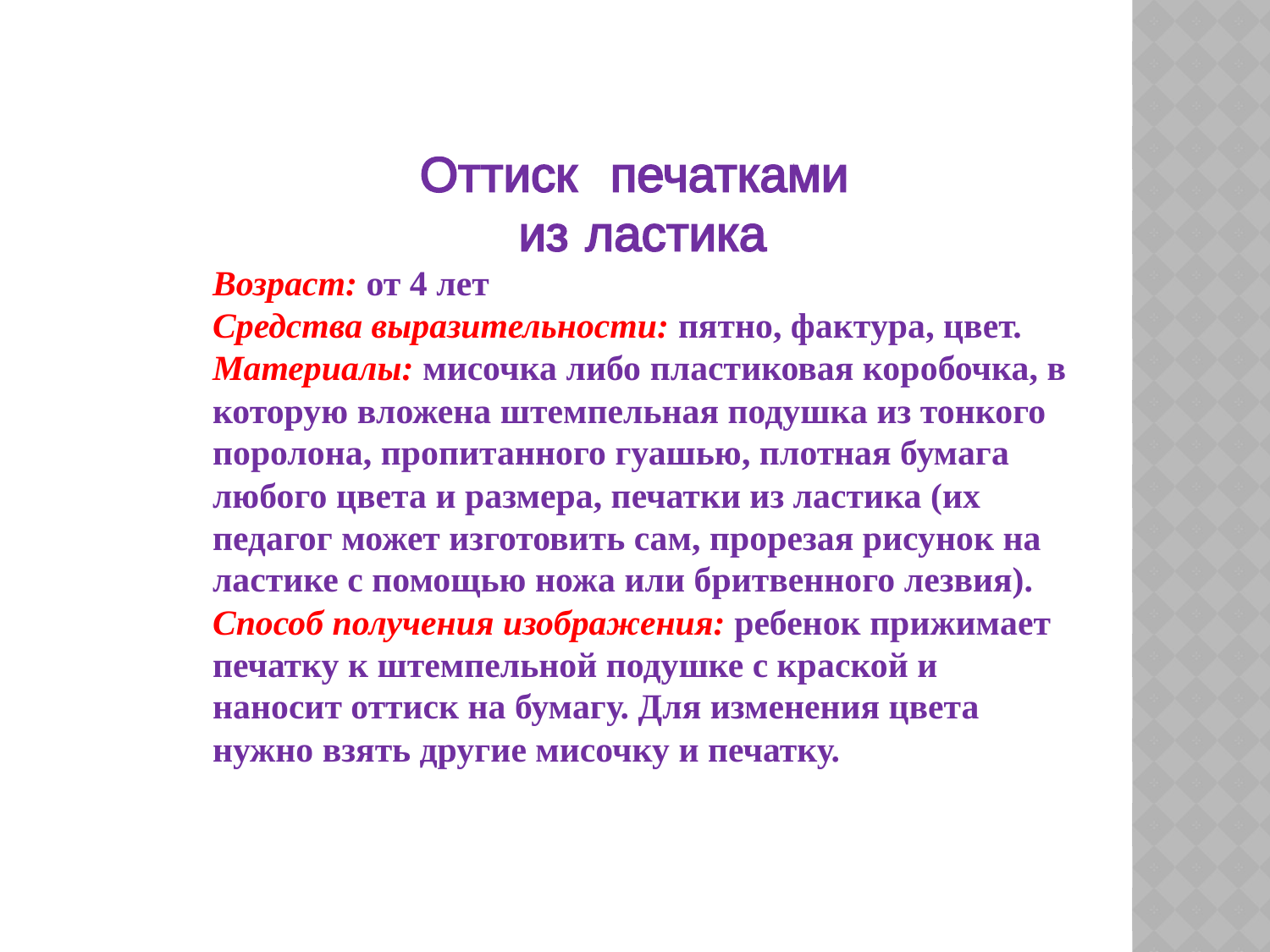

Оттиск  печатками
из ластика
Возраст: от 4 лет
Средства выразительности: пятно, фактура, цвет.
Материалы: мисочка либо пластиковая коробочка, в которую вложена штемпельная подушка из тонкого поролона, пропитанного гуашью, плотная бумага любого цвета и размера, печатки из ластика (их педагог может изготовить сам, прорезая рисунок на ластике с помощью ножа или бритвенного лезвия).
Способ получения изображения: ребенок прижимает печатку к штемпельной подушке с краской и наносит оттиск на бумагу. Для изменения цвета нужно взять другие мисочку и печатку.